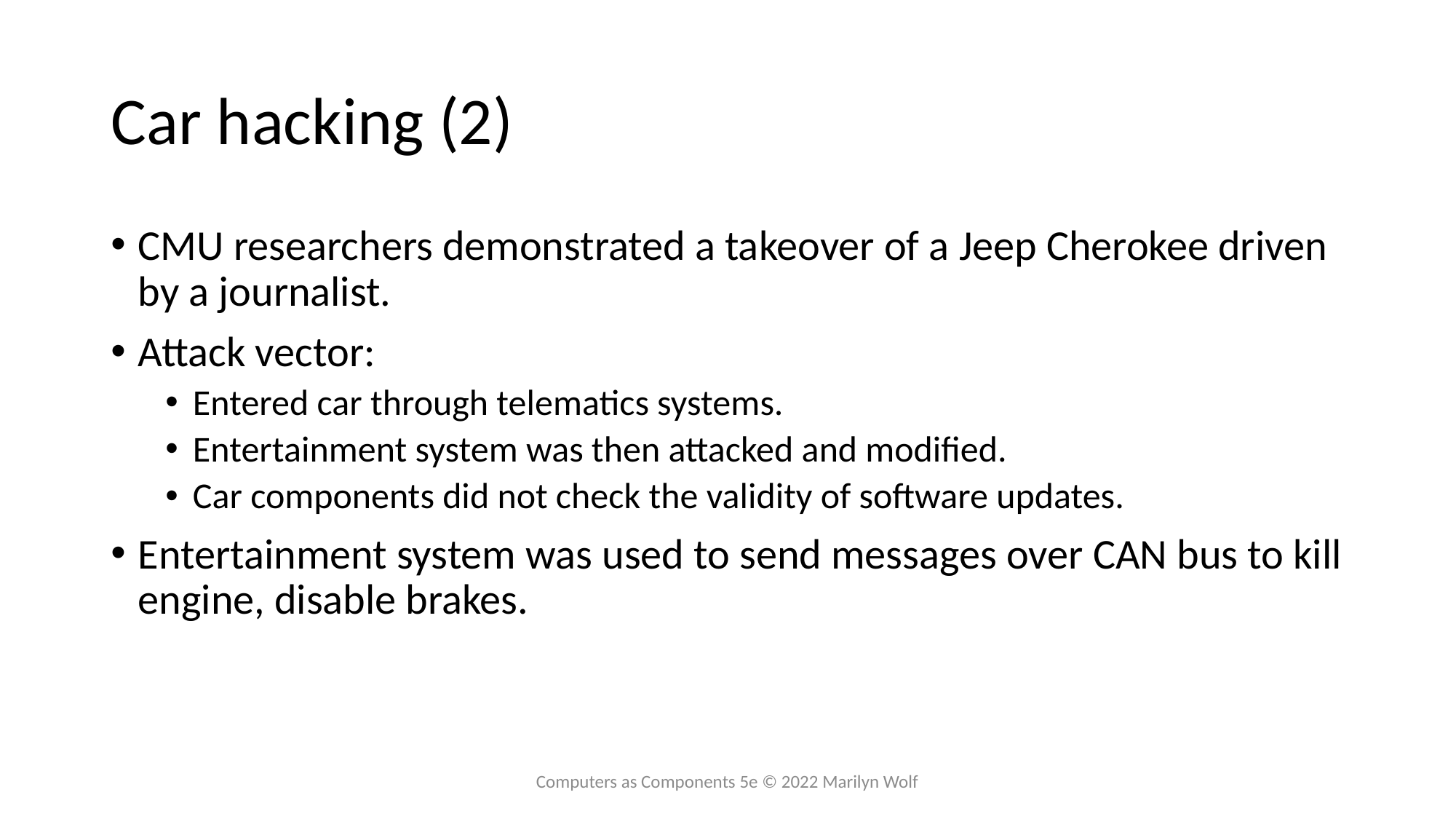

# Car hacking (2)
CMU researchers demonstrated a takeover of a Jeep Cherokee driven by a journalist.
Attack vector:
Entered car through telematics systems.
Entertainment system was then attacked and modified.
Car components did not check the validity of software updates.
Entertainment system was used to send messages over CAN bus to kill engine, disable brakes.
Computers as Components 5e © 2022 Marilyn Wolf